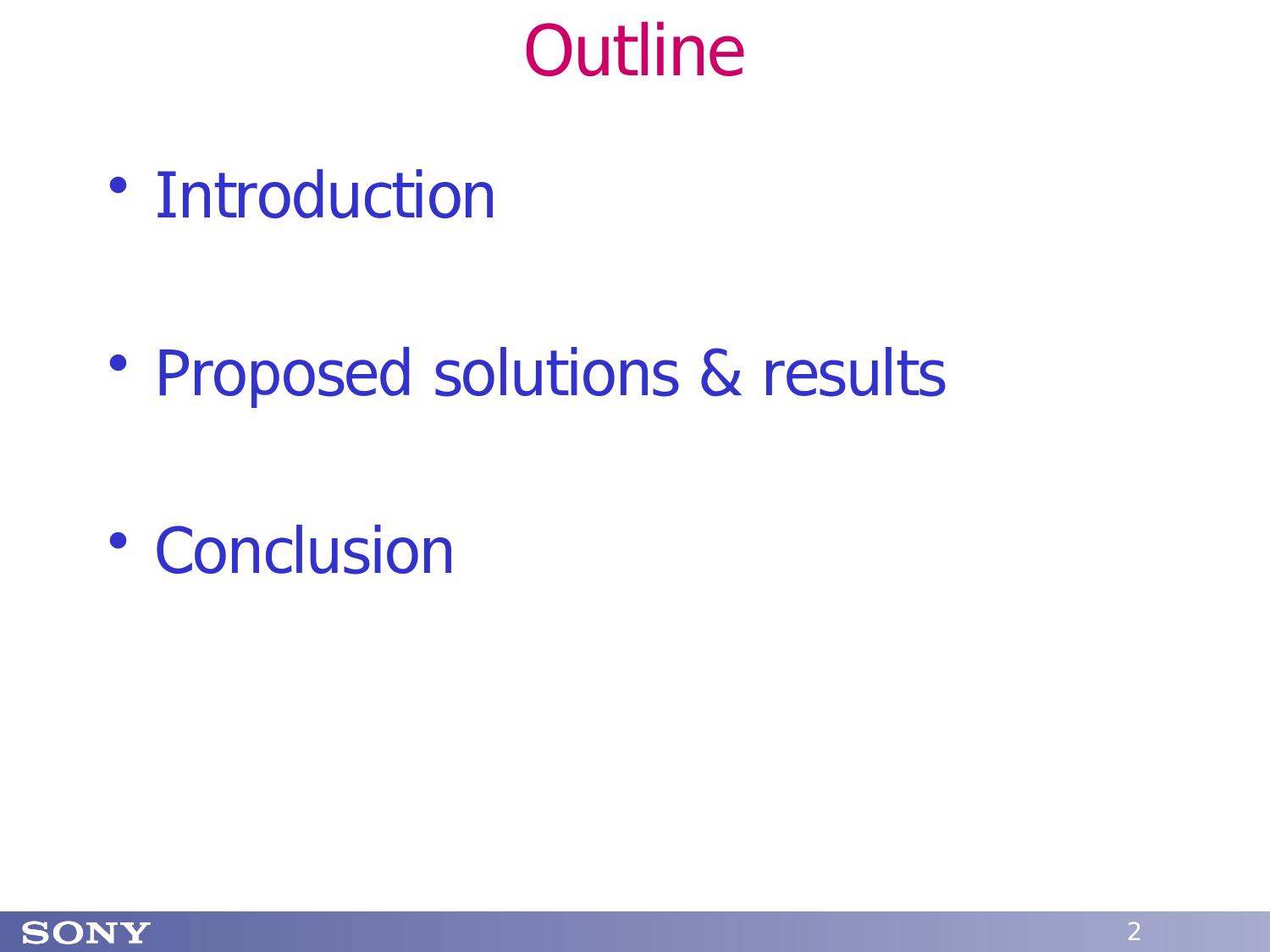

# Outline
Introduction

Proposed solutions & results

Conclusion

2